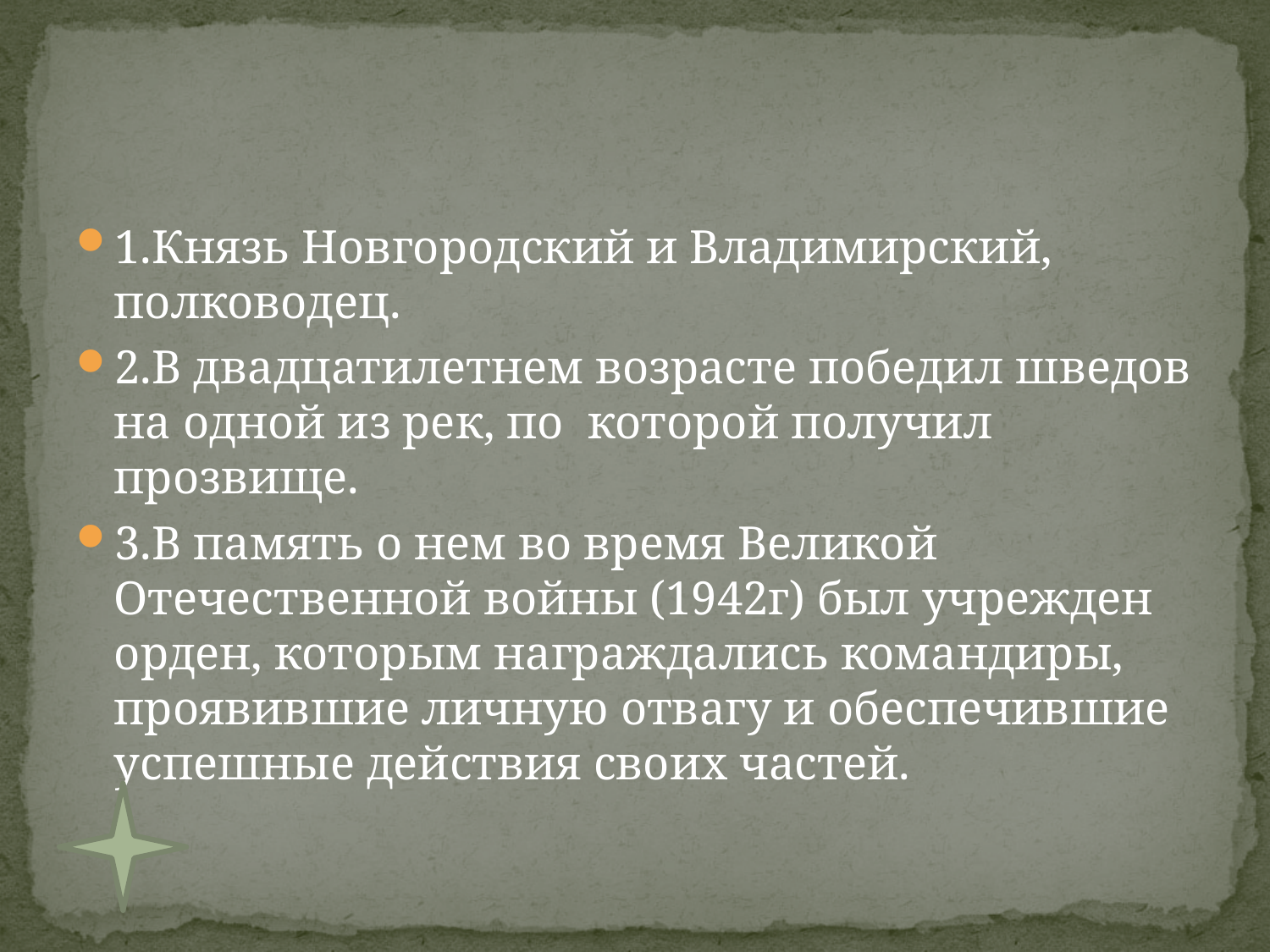

#
1.Князь Новгородский и Владимирский, полководец.
2.В двадцатилетнем возрасте победил шведов на одной из рек, по  которой получил прозвище.
3.В память о нем во время Великой Отечественной войны (1942г) был учрежден орден, которым награждались командиры, проявившие личную отвагу и обеспечившие успешные действия своих частей.